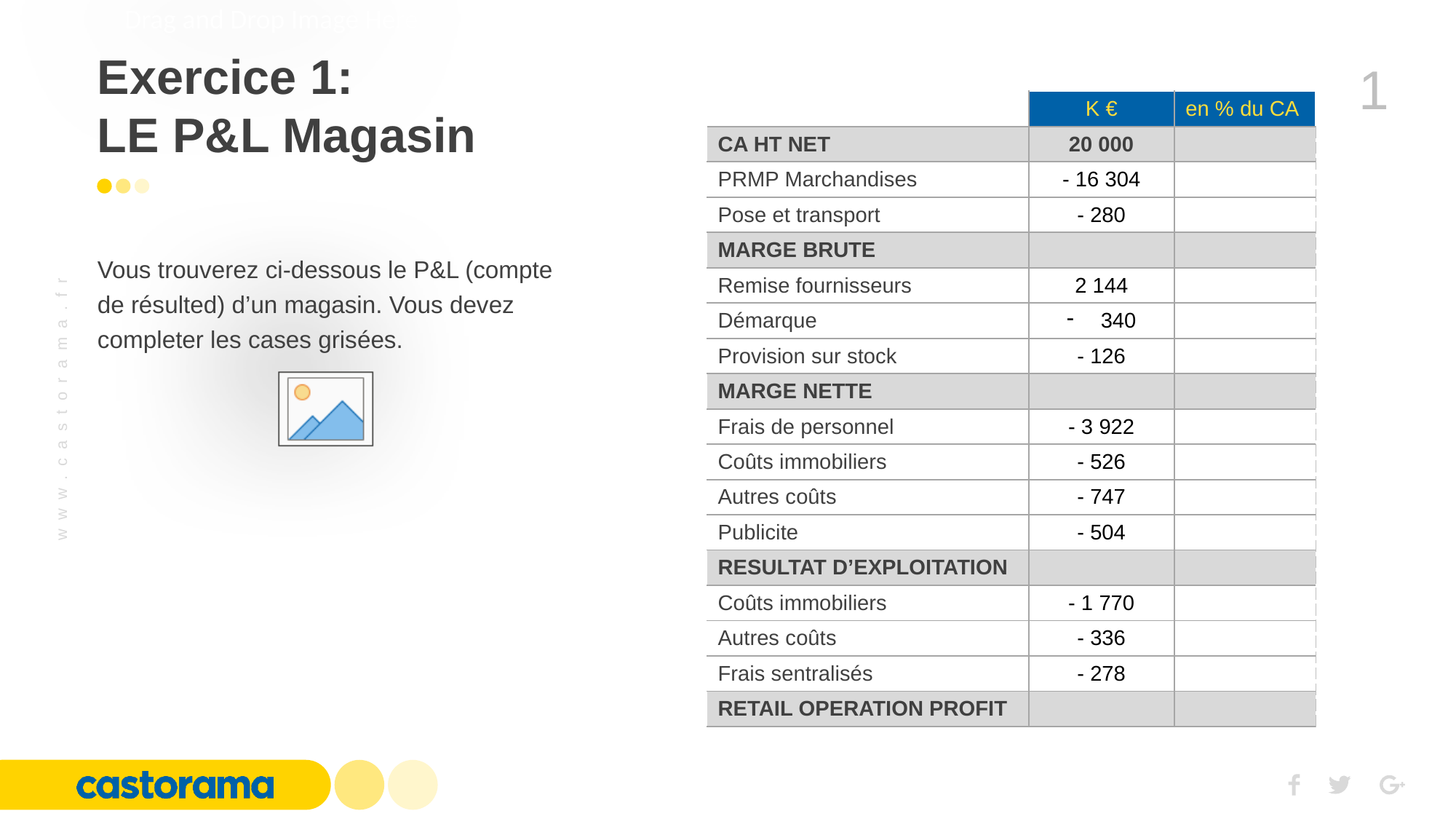

Exercice 1:
LE P&L Magasin

|  | K € | en % du CA |
| --- | --- | --- |
| CA HT NET | 20 000 |  |
| PRMP Marchandises | - 16 304 |  |
| Pose et transport | - 280 |  |
| MARGE BRUTE |  |  |
| Remise fournisseurs | 2 144 |  |
| Démarque | 340 |  |
| Provision sur stock | - 126 |  |
| MARGE NETTE |  |  |
| Frais de personnel | - 3 922 |  |
| Coûts immobiliers | - 526 |  |
| Autres coûts | - 747 |  |
| Publicite | - 504 |  |
| RESULTAT D’EXPLOITATION |  |  |
| Coûts immobiliers | - 1 770 |  |
| Autres coûts | - 336 |  |
| Frais sentralisés | - 278 |  |
| RETAIL OPERATION PROFIT |  |  |
Vous trouverez ci-dessous le P&L (compte de résulted) d’un magasin. Vous devez completer les cases grisées.